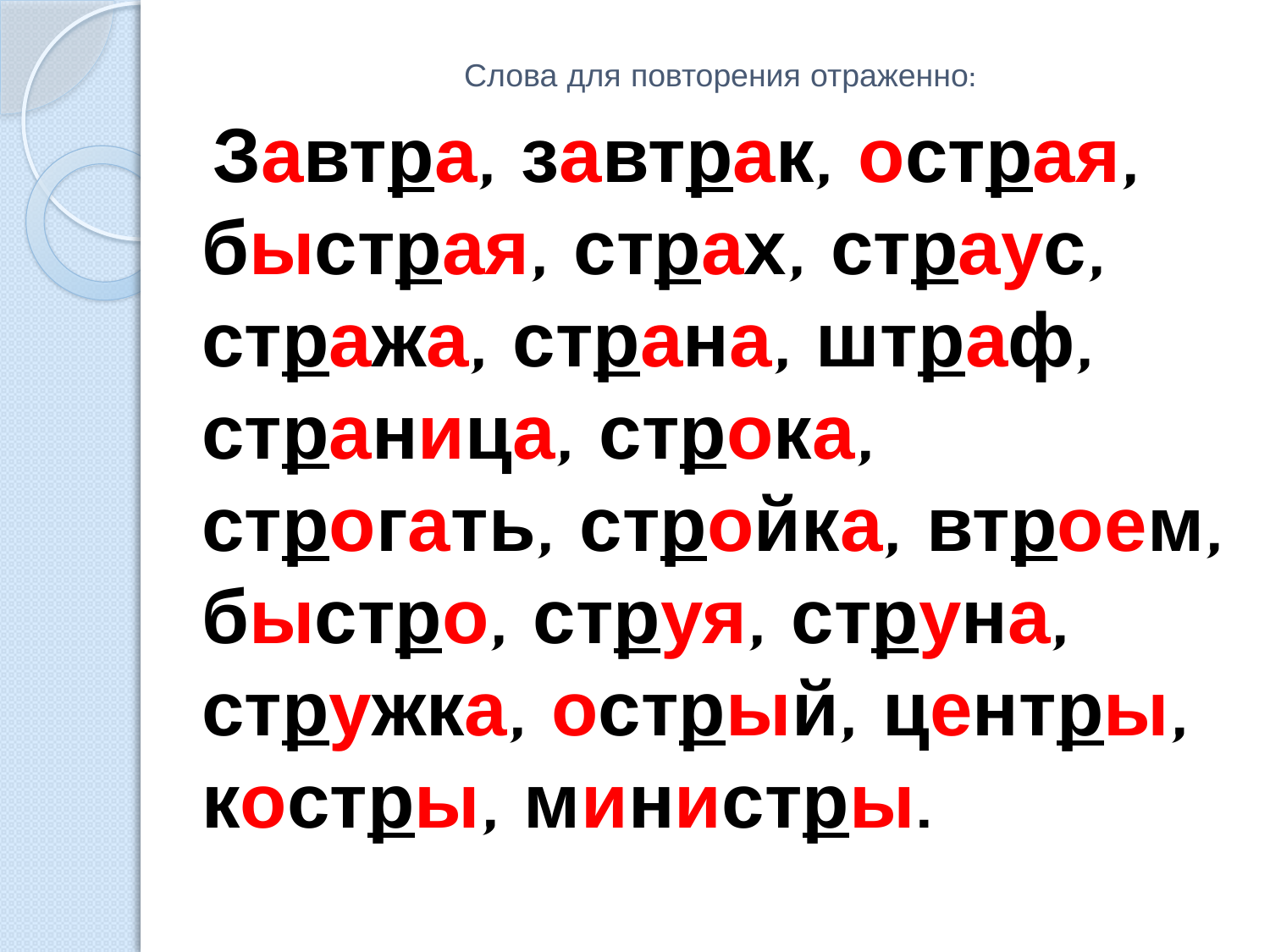

# Слова для повторения отраженно:
   Завтра, завтрак, острая, быстрая, страх, страус, стража, страна, штраф, страница, строка, строгать, стройка, втроем, быстро, струя, струна, стружка, острый, центры, костры, министры.